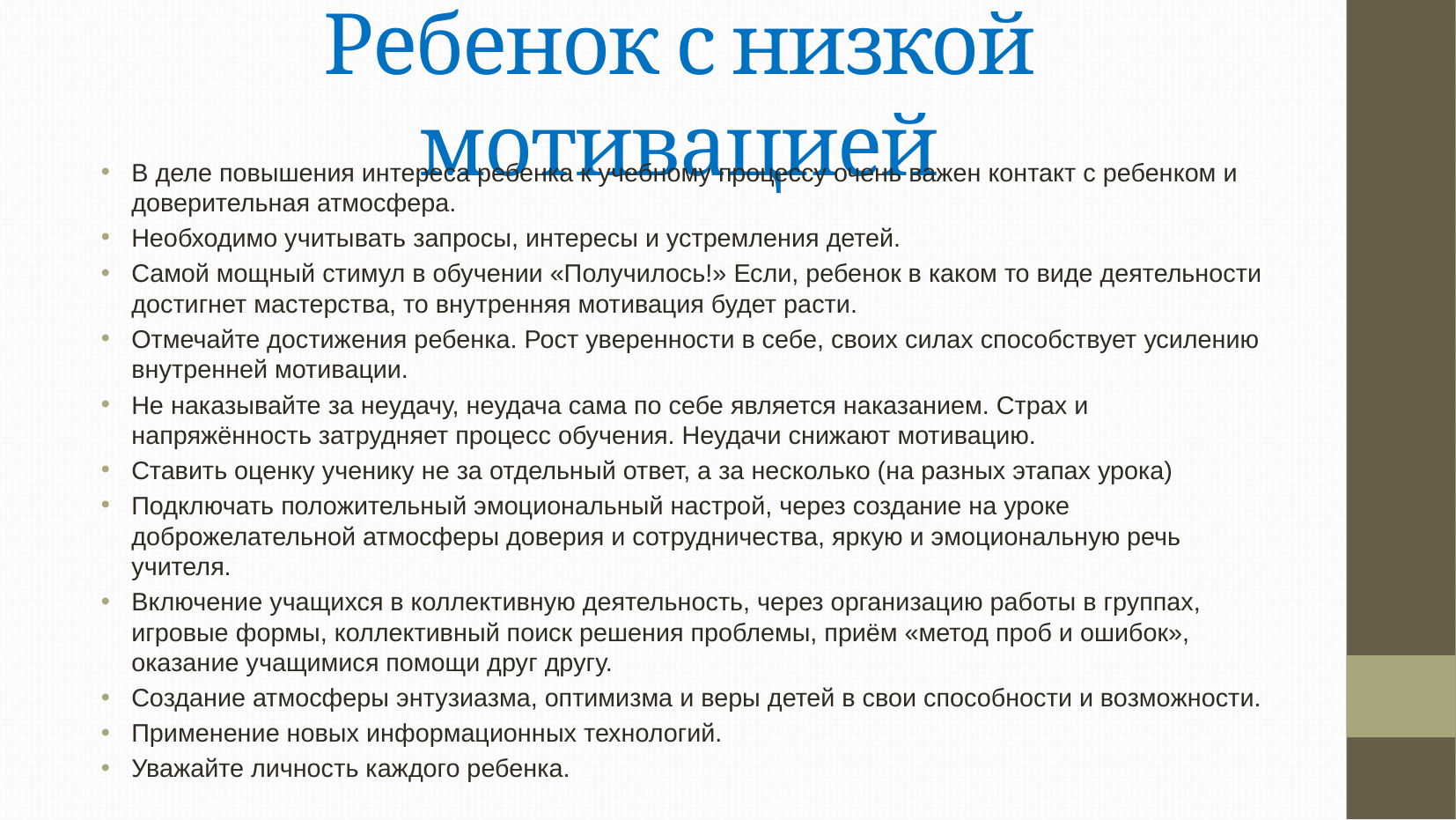

# Ребенок с низкой мотивацией
В деле повышения интереса ребенка к учебному процессу очень важен контакт с ребенком и доверительная атмосфера.
Необходимо учитывать запросы, интересы и устремления детей.
Самой мощный стимул в обучении «Получилось!» Если, ребенок в каком то виде деятельности достигнет мастерства, то внутренняя мотивация будет расти.
Отмечайте достижения ребенка. Рост уверенности в себе, своих силах способствует усилению внутренней мотивации.
Не наказывайте за неудачу, неудача сама по себе является наказанием. Страх и напряжённость затрудняет процесс обучения. Неудачи снижают мотивацию.
Ставить оценку ученику не за отдельный ответ, а за несколько (на разных этапах урока)
Подключать положительный эмоциональный настрой, через создание на уроке доброжелательной атмосферы доверия и сотрудничества, яркую и эмоциональную речь учителя.
Включение учащихся в коллективную деятельность, через организацию работы в группах, игровые формы, коллективный поиск решения проблемы, приём «метод проб и ошибок», оказание учащимися помощи друг другу.
Создание атмосферы энтузиазма, оптимизма и веры детей в свои способности и возможности.
Применение новых информационных технологий.
Уважайте личность каждого ребенка.